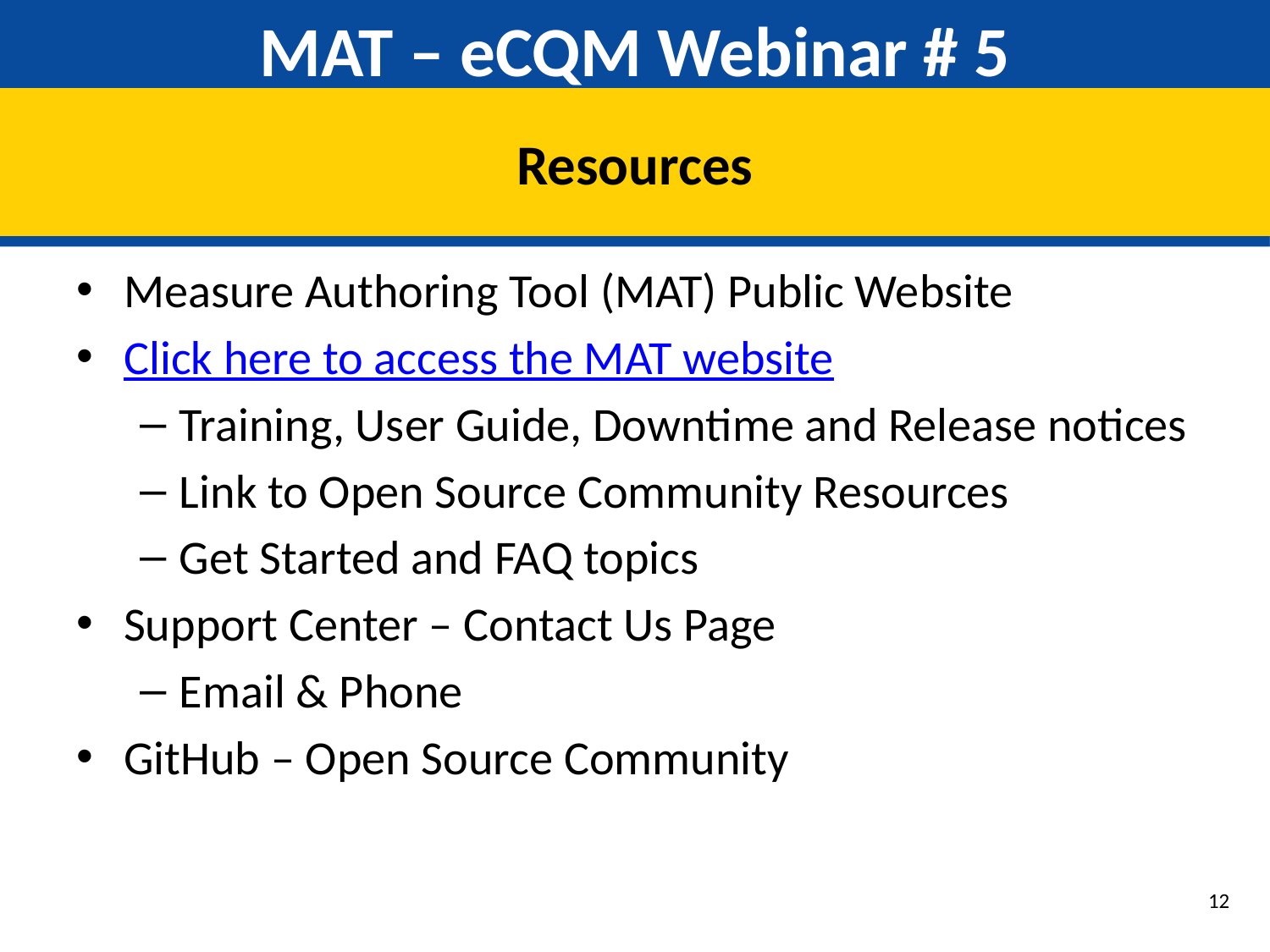

# MAT – eCQM Webinar # 5
Resources
Measure Authoring Tool (MAT) Public Website
Click here to access the MAT website
Training, User Guide, Downtime and Release notices
Link to Open Source Community Resources
Get Started and FAQ topics
Support Center – Contact Us Page
Email & Phone
GitHub – Open Source Community